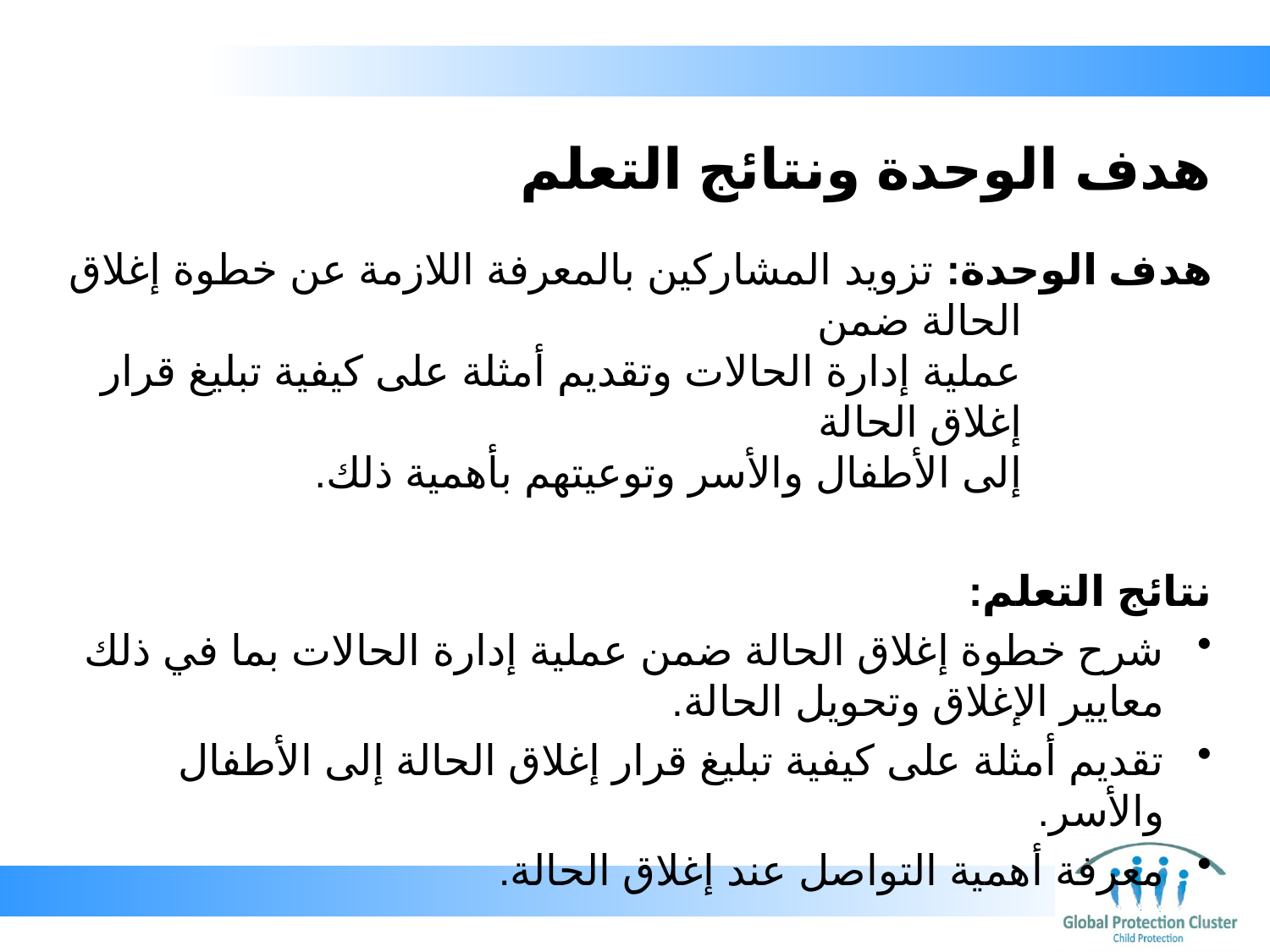

# هدف الوحدة ونتائج التعلم
هدف الوحدة: تزويد المشاركين بالمعرفة اللازمة عن خطوة إغلاق الحالة ضمن
عملية إدارة الحالات وتقديم أمثلة على كيفية تبليغ قرار إغلاق الحالة
إلى الأطفال والأسر وتوعيتهم بأهمية ذلك.

نتائج التعلم:
شرح خطوة إغلاق الحالة ضمن عملية إدارة الحالات بما في ذلك معايير الإغلاق وتحويل الحالة.
تقديم أمثلة على كيفية تبليغ قرار إغلاق الحالة إلى الأطفال والأسر.
معرفة أهمية التواصل عند إغلاق الحالة.